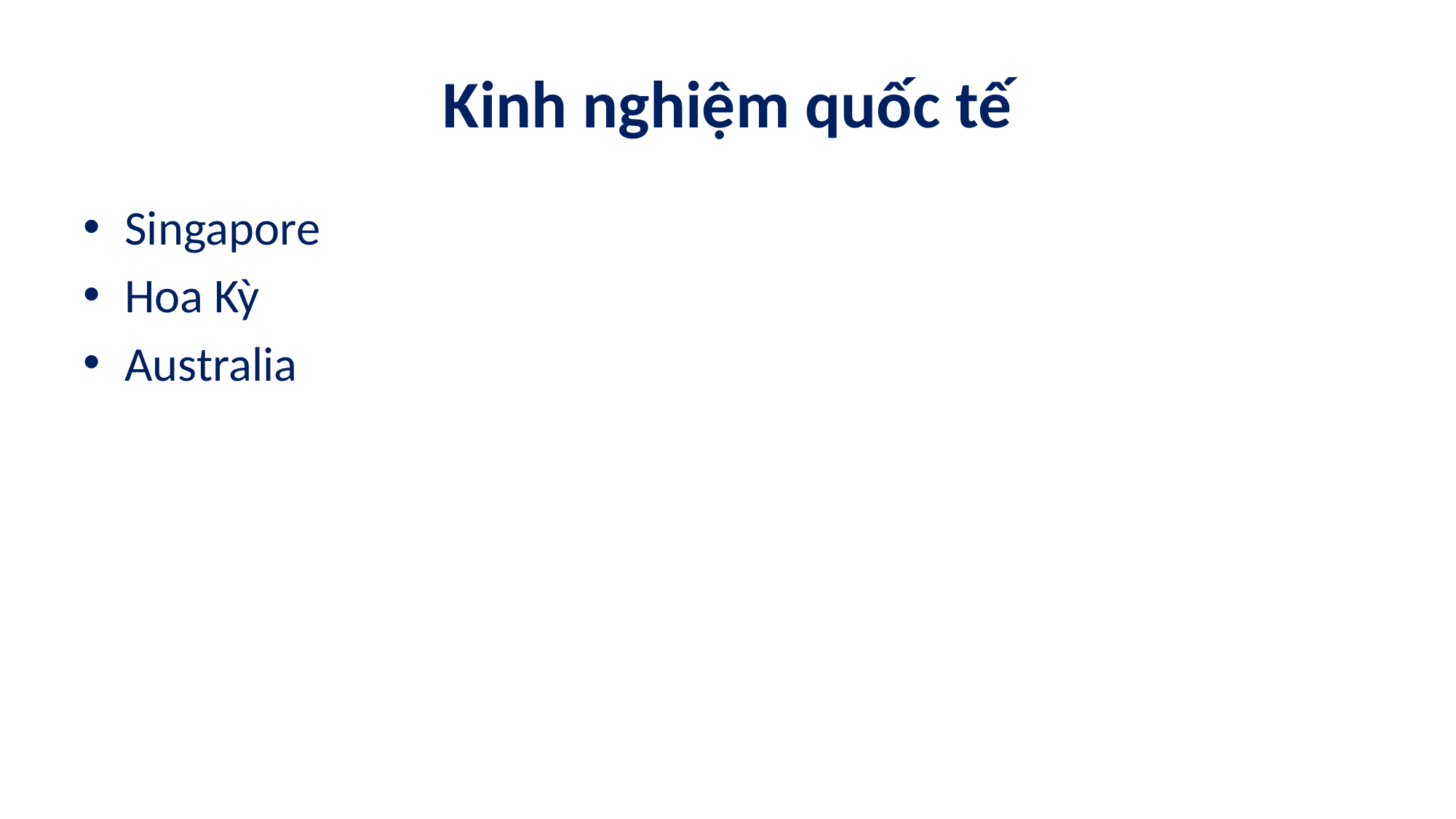

# Kinh nghiệm quốc tế
Singapore
Hoa Kỳ
Australia